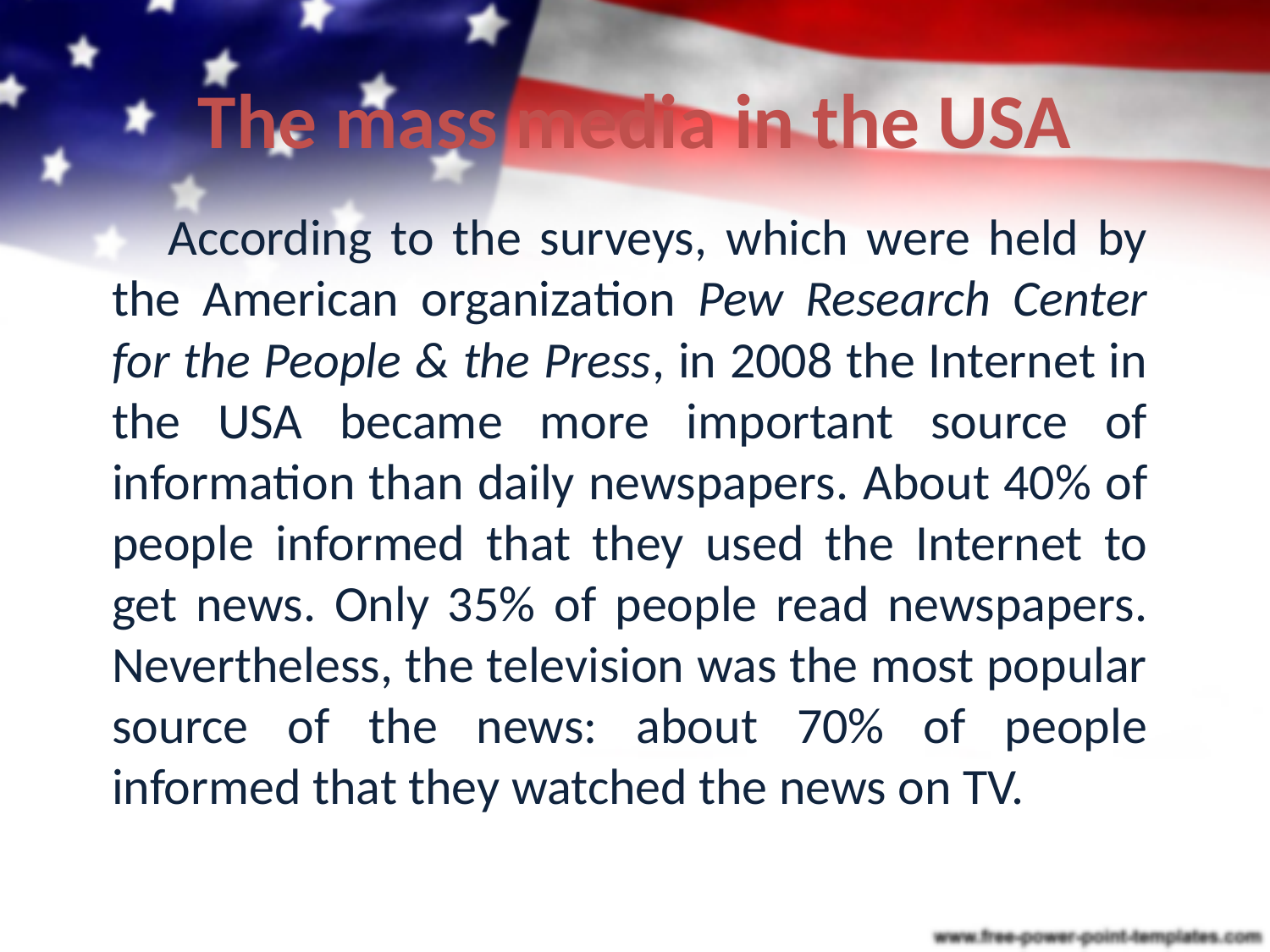

# The mass media in the USA
   According to the surveys, which were held by the American organization Pew Research Center for the People & the Press, in 2008 the Internet in the USA became more important source of information than daily newspapers. About 40% of people informed that they used the Internet to get news. Only 35% of people read newspapers. Nevertheless, the television was the most popular source of the news: about 70% of people informed that they watched the news on TV.